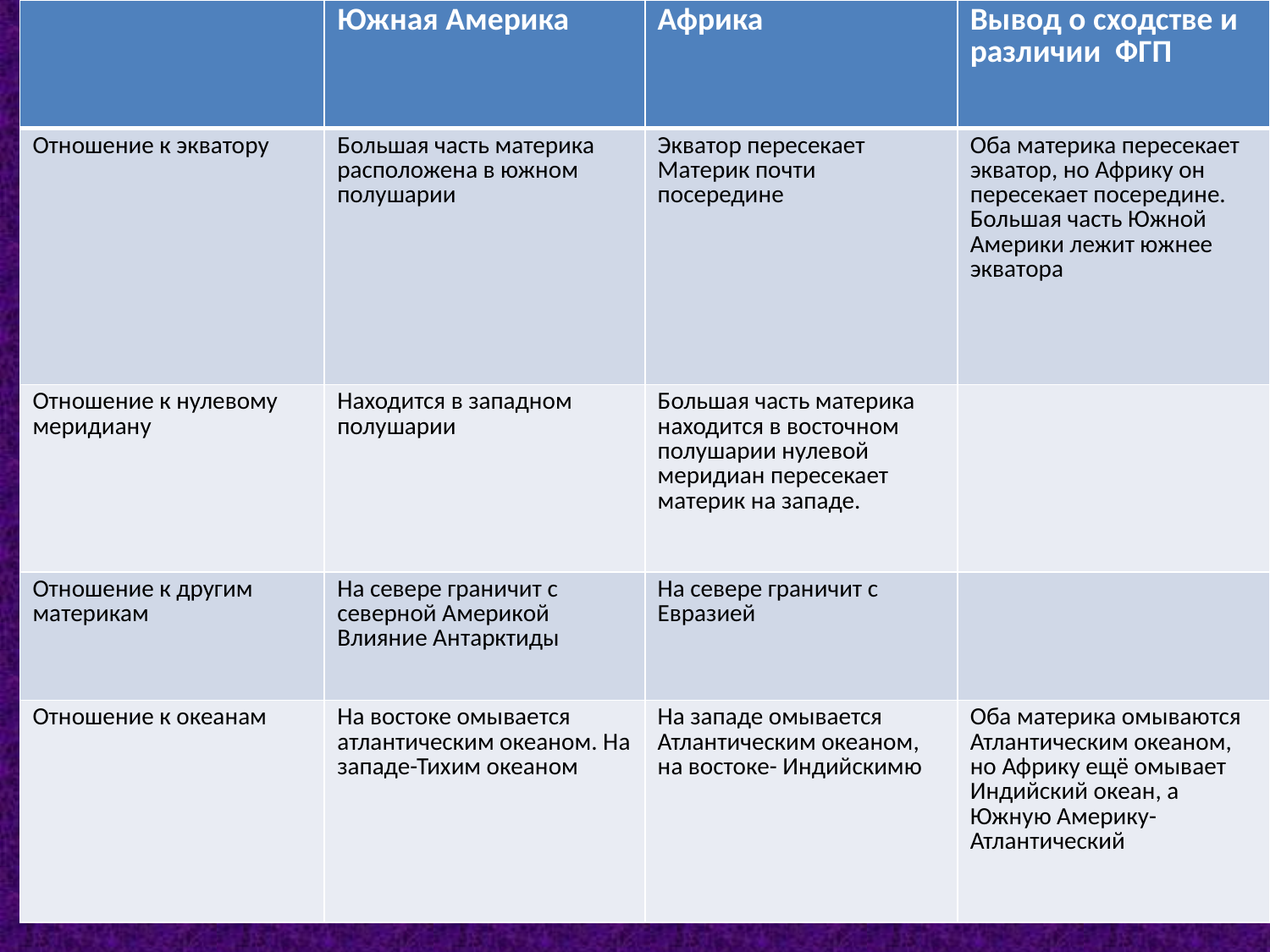

|  | Южная Америка | Африка | Вывод о сходстве и различии ФГП |
| --- | --- | --- | --- |
| Отношение к экватору | Большая часть материка расположена в южном полушарии | Экватор пересекает Материк почти посередине | Оба материка пересекает экватор, но Африку он пересекает посередине. Большая часть Южной Америки лежит южнее экватора |
| Отношение к нулевому меридиану | Находится в западном полушарии | Большая часть материка находится в восточном полушарии нулевой меридиан пересекает материк на западе. |  |
| Отношение к другим материкам | На севере граничит с северной Америкой Влияние Антарктиды | На севере граничит с Евразией |  |
| Отношение к океанам | На востоке омывается атлантическим океаном. На западе-Тихим океаном | На западе омывается Атлантическим океаном, на востоке- Индийскимю | Оба материка омываются Атлантическим океаном, но Африку ещё омывает Индийский океан, а Южную Америку- Атлантический |